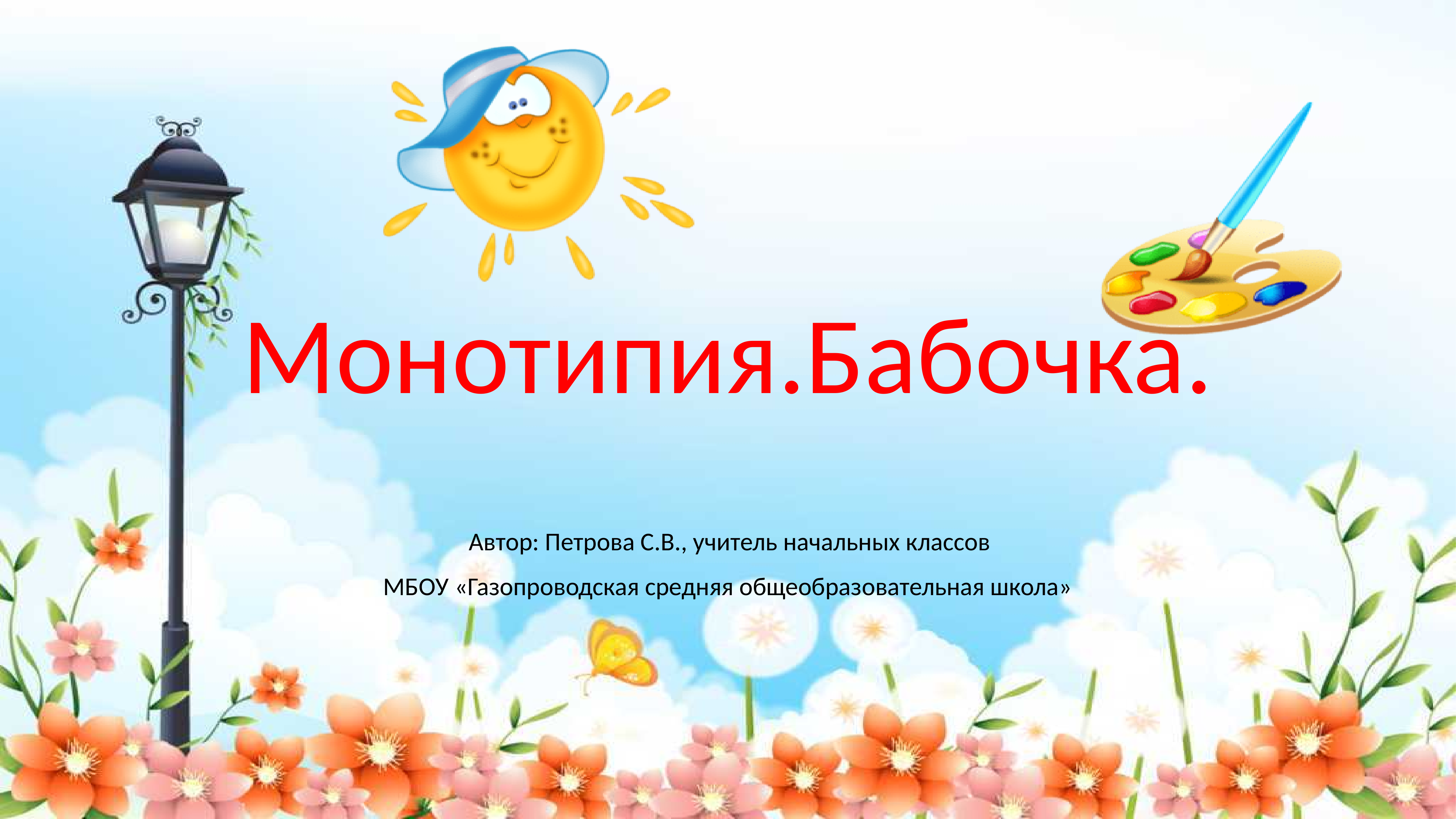

# Монотипия.Бабочка.
 Автор: Петрова С.В., учитель начальных классов
МБОУ «Газопроводская средняя общеобразовательная школа»